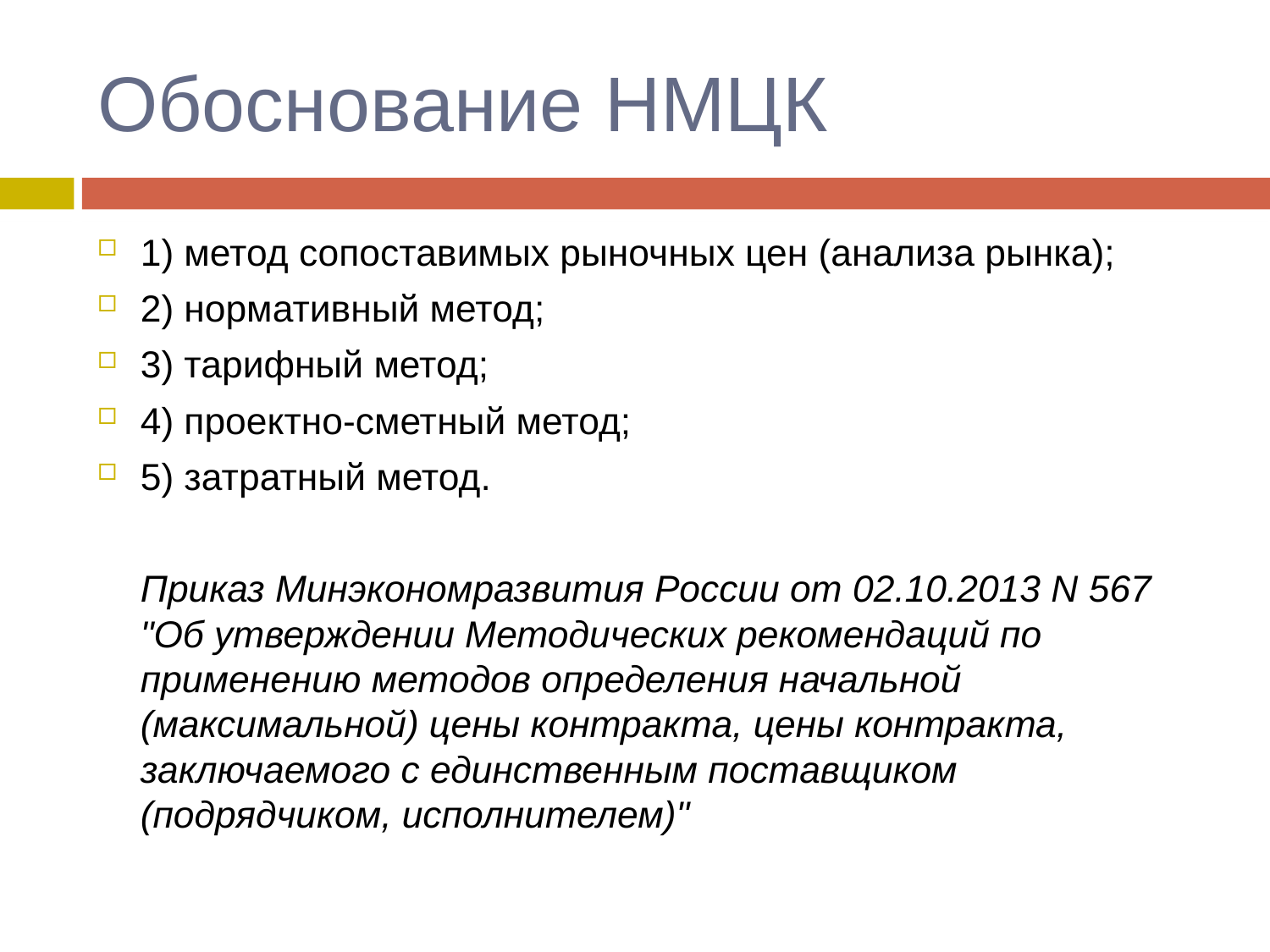

# Обоснование НМЦК
1) метод сопоставимых рыночных цен (анализа рынка);
2) нормативный метод;
3) тарифный метод;
4) проектно-сметный метод;
5) затратный метод.

	Приказ Минэкономразвития России от 02.10.2013 N 567 "Об утверждении Методических рекомендаций по применению методов определения начальной (максимальной) цены контракта, цены контракта, заключаемого с единственным поставщиком (подрядчиком, исполнителем)"